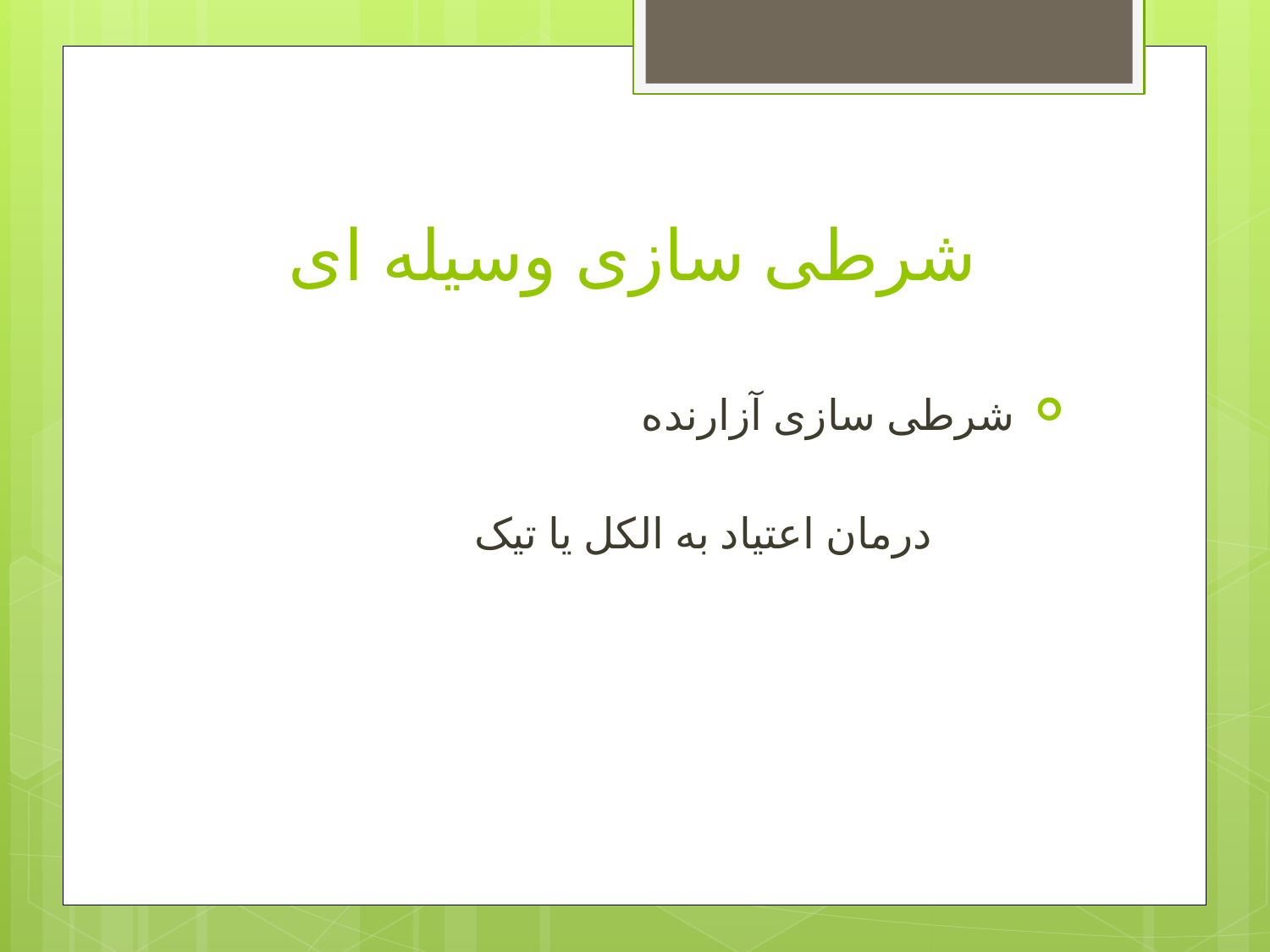

# شرطی سازی وسیله ای

 شرطی سازی آزارنده

            درمان اعتیاد به الکل یا تیک